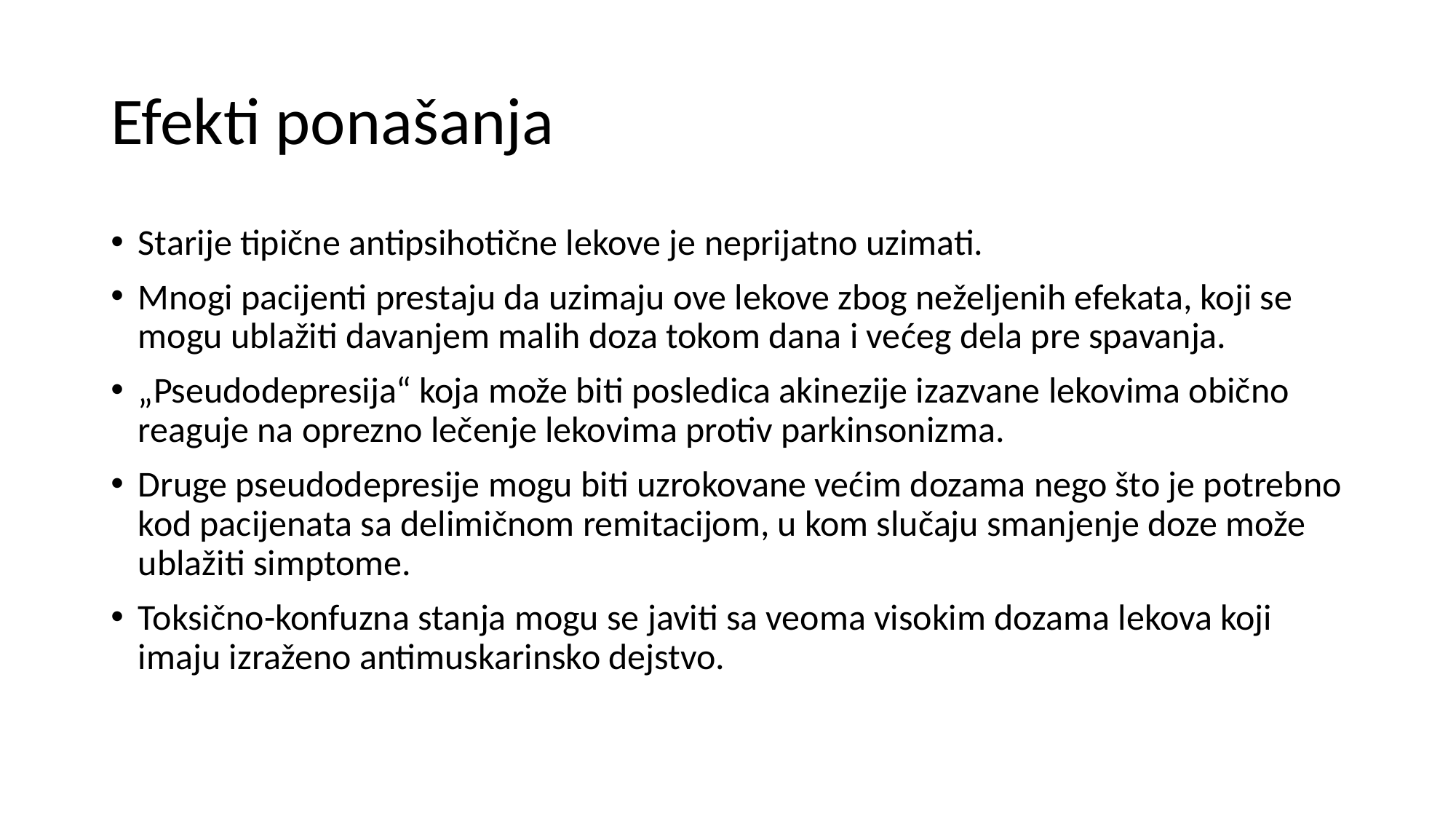

# Efekti ponašanja
Starije tipične antipsihotične lekove je neprijatno uzimati.
Mnogi pacijenti prestaju da uzimaju ove lekove zbog neželjenih efekata, koji se mogu ublažiti davanjem malih doza tokom dana i većeg dela pre spavanja.
„Pseudodepresija“ koja može biti posledica akinezije izazvane lekovima obično reaguje na oprezno lečenje lekovima protiv parkinsonizma.
Druge pseudodepresije mogu biti uzrokovane većim dozama nego što je potrebno kod pacijenata sa delimičnom remitacijom, u kom slučaju smanjenje doze može ublažiti simptome.
Toksično-konfuzna stanja mogu se javiti sa veoma visokim dozama lekova koji imaju izraženo antimuskarinsko dejstvo.